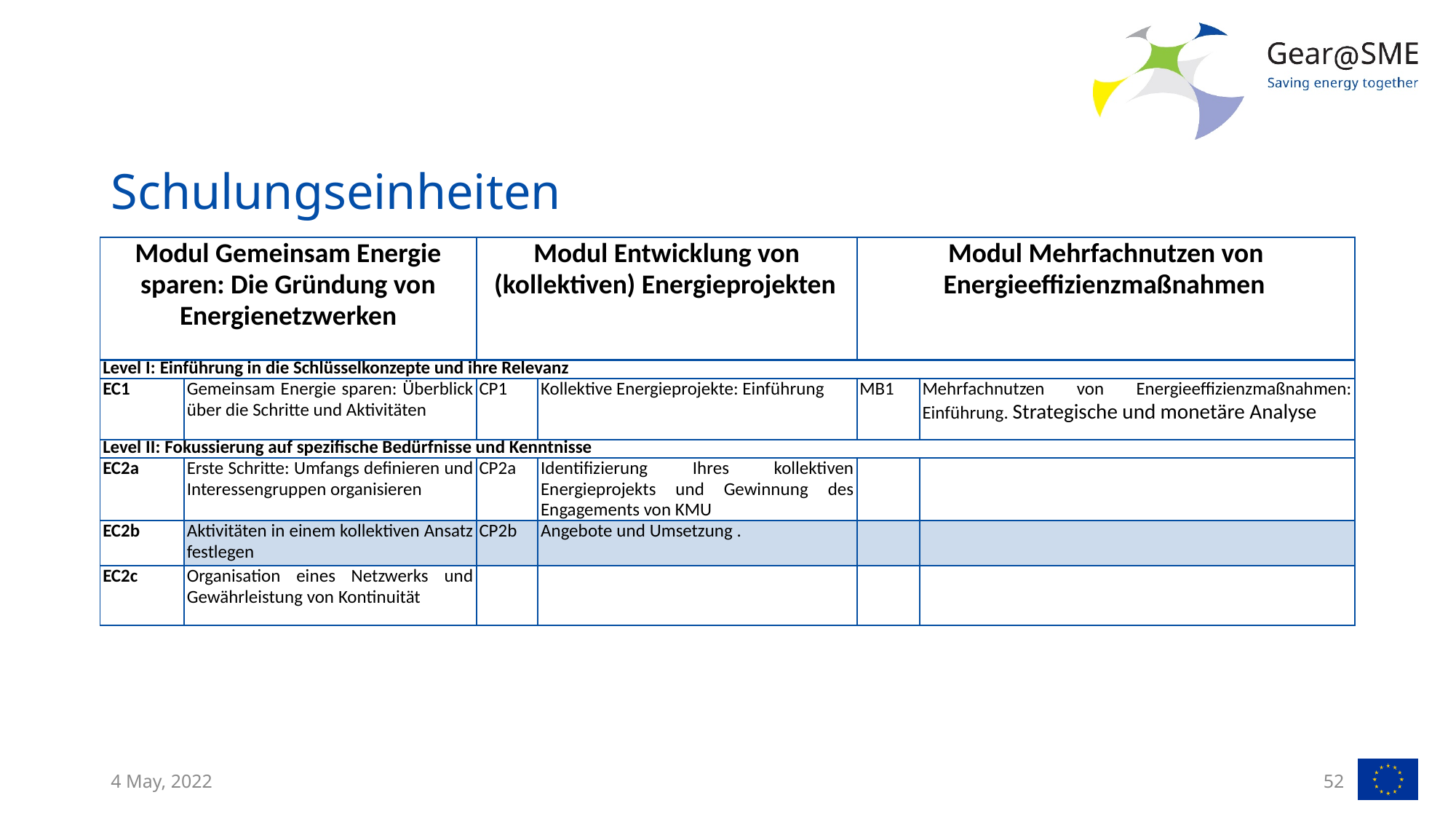

# Schulungseinheiten
| Modul Gemeinsam Energie sparen: Die Gründung von Energienetzwerken |  | Modul Entwicklung von (kollektiven) Energieprojekten |  | Modul Mehrfachnutzen von Energieeffizienzmaßnahmen |  |
| --- | --- | --- | --- | --- | --- |
| Level I: Einführung in die Schlüsselkonzepte und ihre Relevanz |  |  |  |  |  |
| EC1 | Gemeinsam Energie sparen: Überblick über die Schritte und Aktivitäten | CP1 | Kollektive Energieprojekte: Einführung | MB1 | Mehrfachnutzen von Energieeffizienzmaßnahmen: Einführung. Strategische und monetäre Analyse |
| Level II: Fokussierung auf spezifische Bedürfnisse und Kenntnisse |  |  |  |  |  |
| EC2a | Erste Schritte: Umfangs definieren und Interessengruppen organisieren | CP2a | Identifizierung Ihres kollektiven Energieprojekts und Gewinnung des Engagements von KMU |  |  |
| EC2b | Aktivitäten in einem kollektiven Ansatz festlegen | CP2b | Angebote und Umsetzung . |  |  |
| EC2c | Organisation eines Netzwerks und Gewährleistung von Kontinuität |  |  |  |  |
4 May, 2022
52